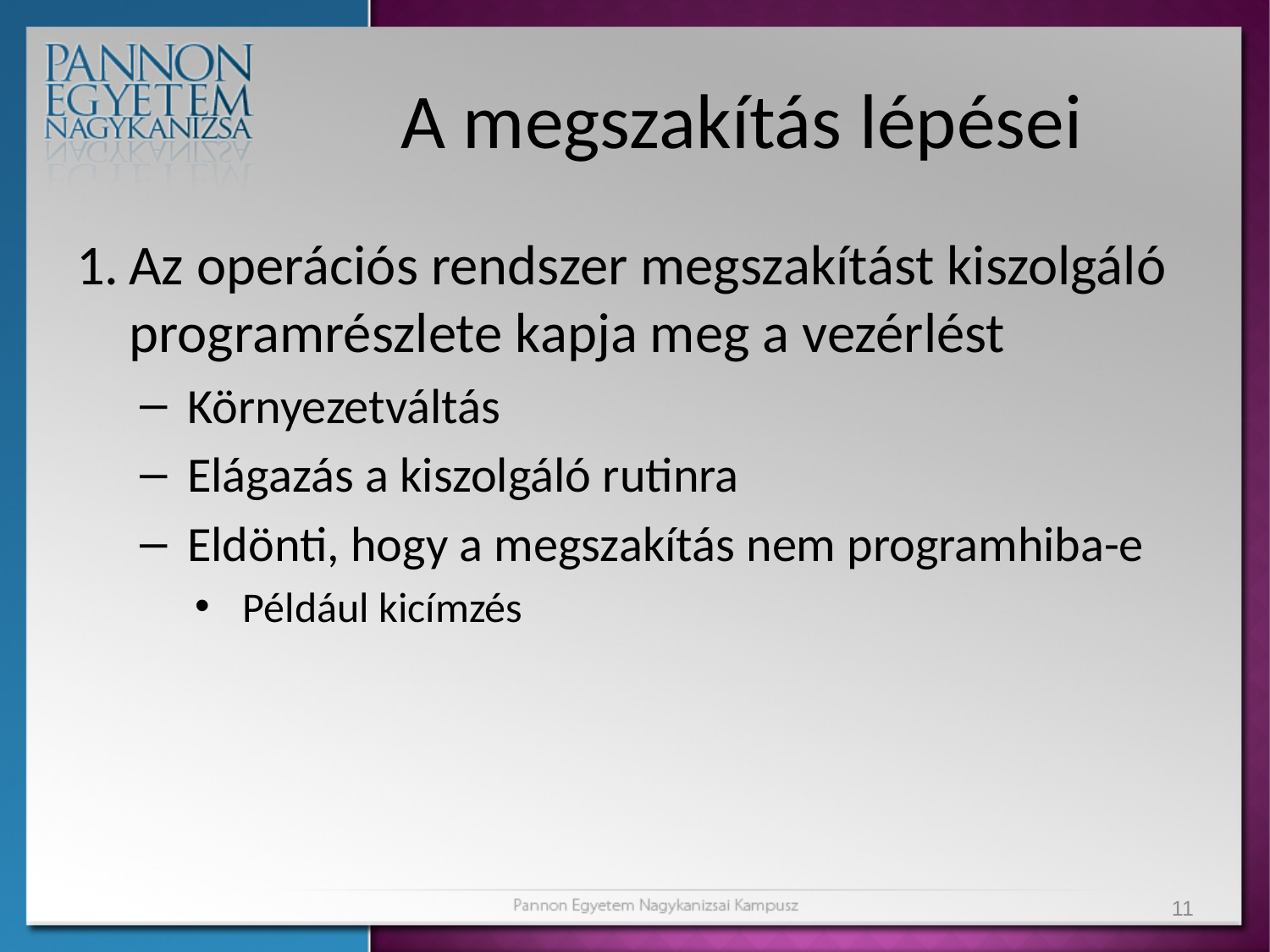

# A megszakítás lépései
Az operációs rendszer megszakítást kiszolgáló programrészlete kapja meg a vezérlést
Környezetváltás
Elágazás a kiszolgáló rutinra
Eldönti, hogy a megszakítás nem programhiba-e
Például kicímzés
11